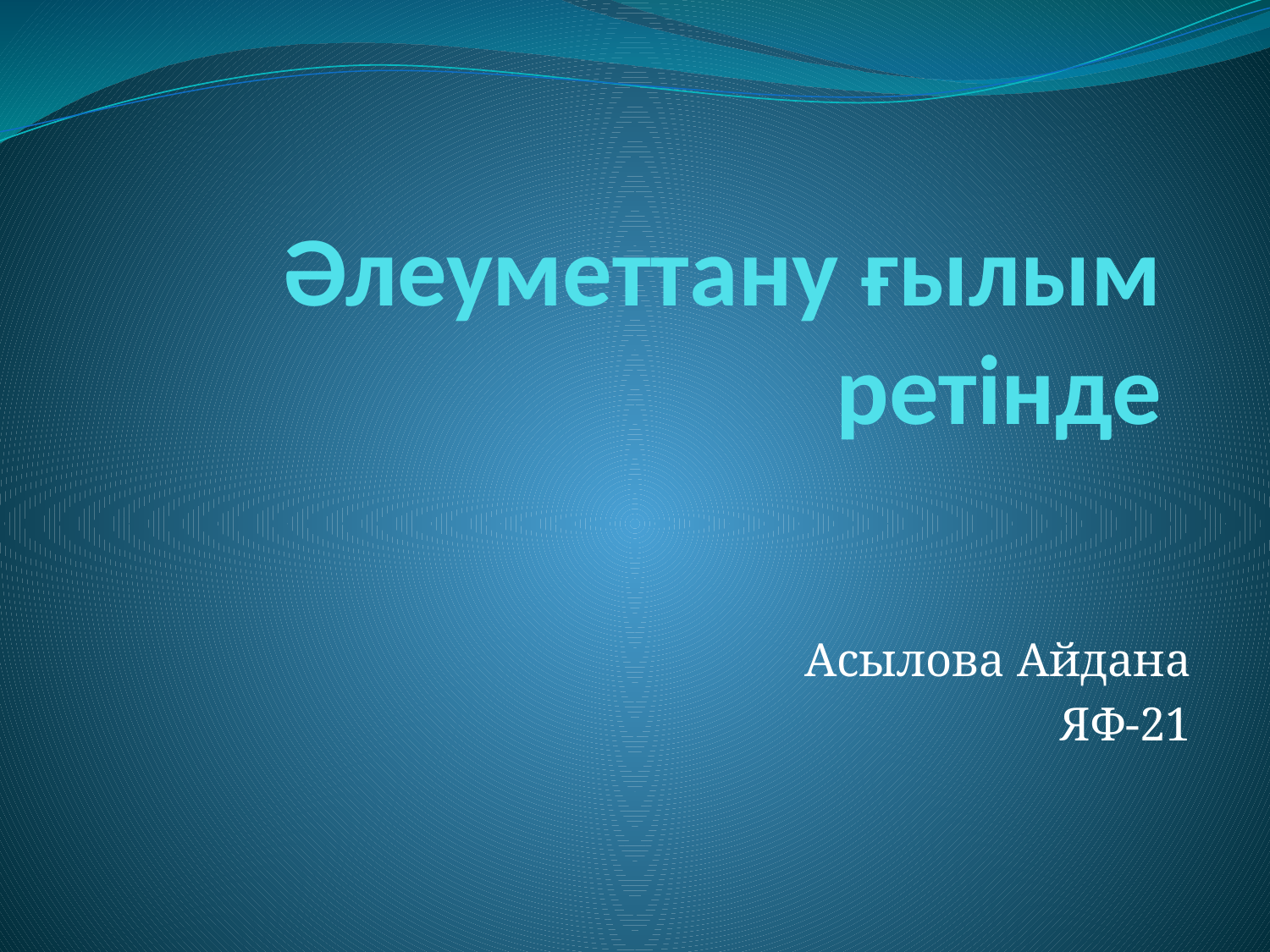

# Әлеуметтану ғылым ретінде
Асылова Айдана
ЯФ-21